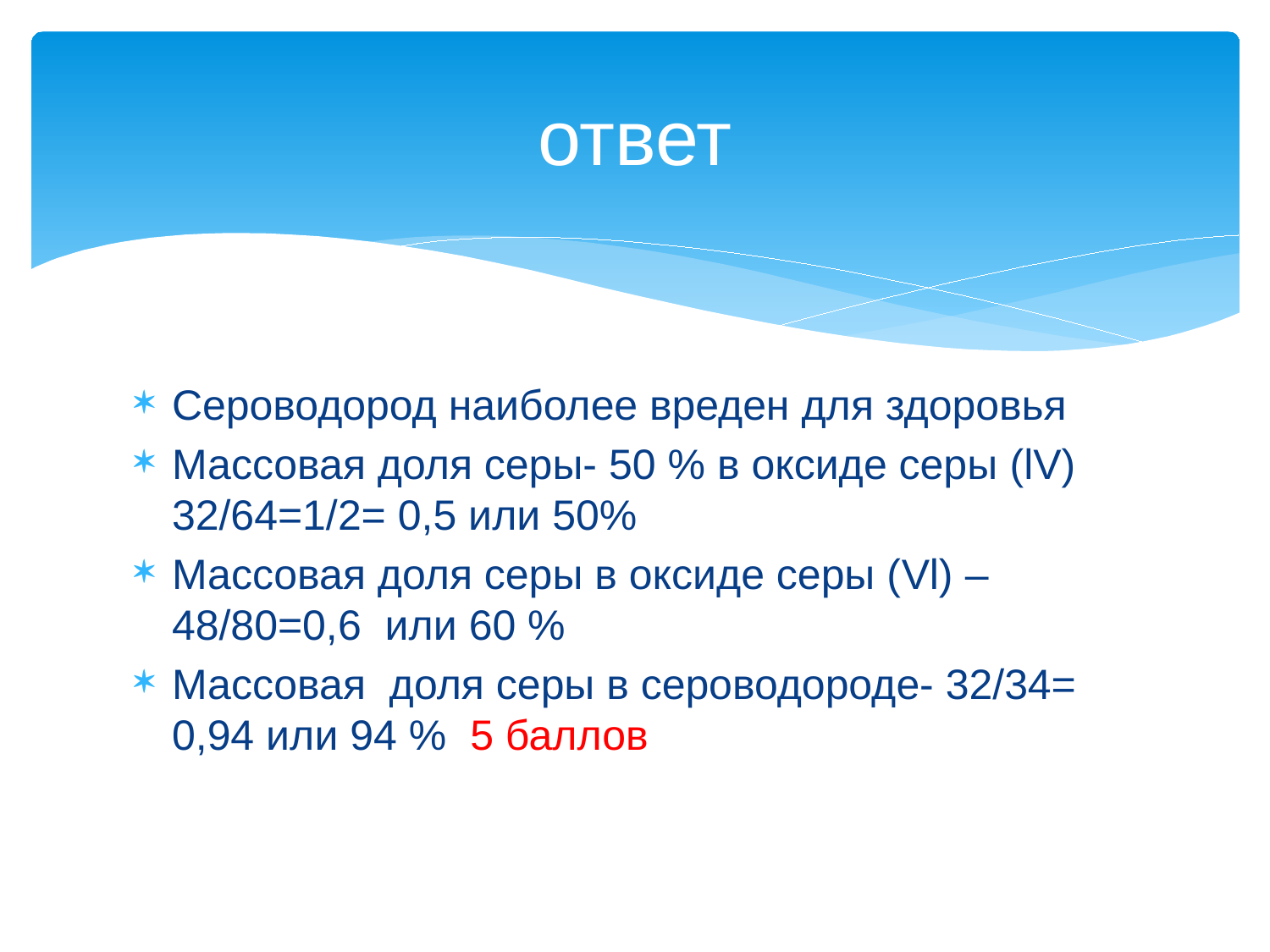

# ответ
Сероводород наиболее вреден для здоровья
Массовая доля серы- 50 % в оксиде серы (lV)  32/64=1/2= 0,5 или 50%
Массовая доля серы в оксиде серы (Vl) – 48/80=0,6  или 60 %
Массовая  доля серы в сероводороде- 32/34= 0,94 или 94 %  5 баллов